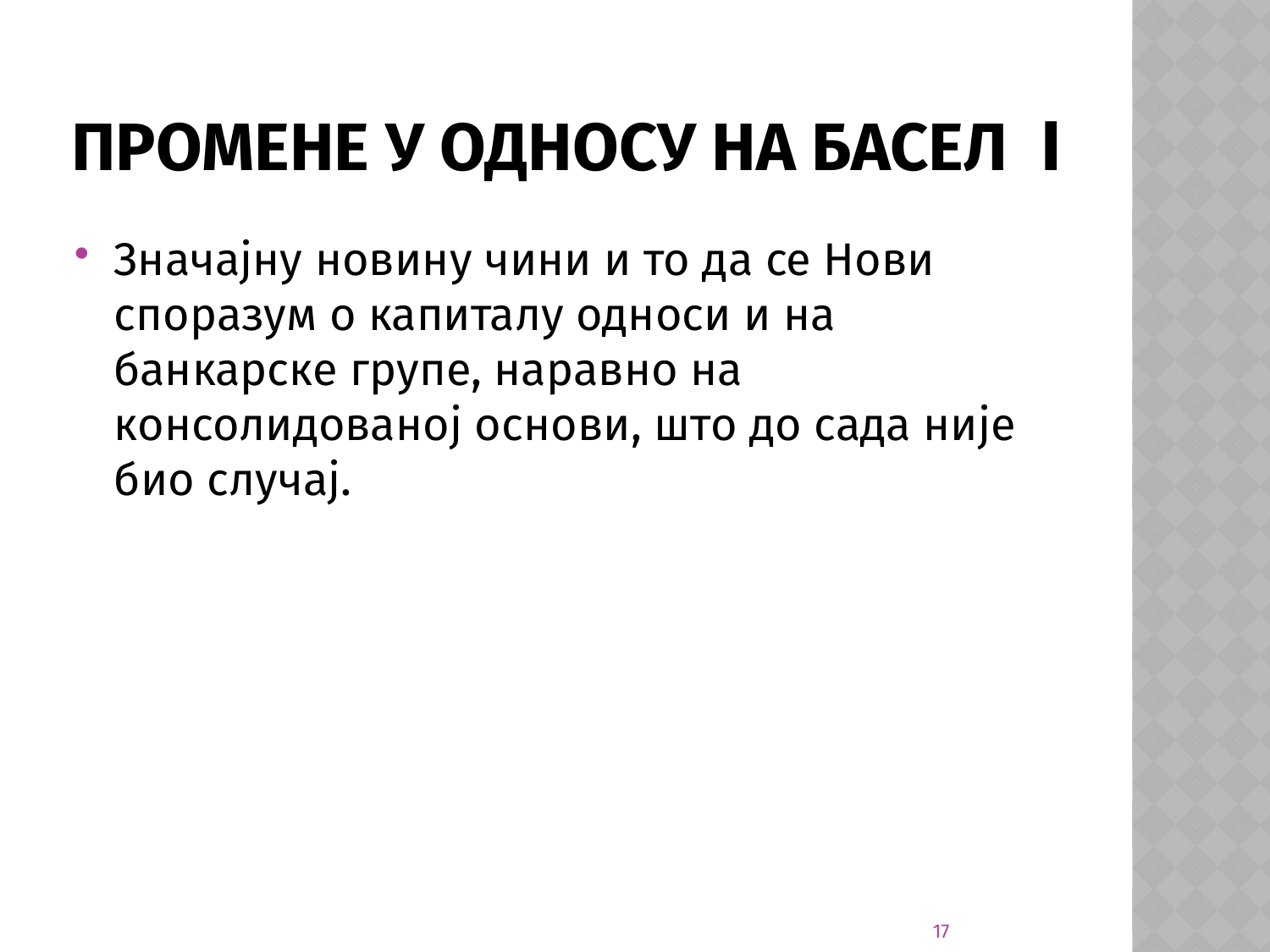

# Промене у односу на басел  I
Значајну новину чини и то да се Нови споразум о капиталу односи и на банкарске групе, наравно на консолидованој основи, што до сада није био случај.

17